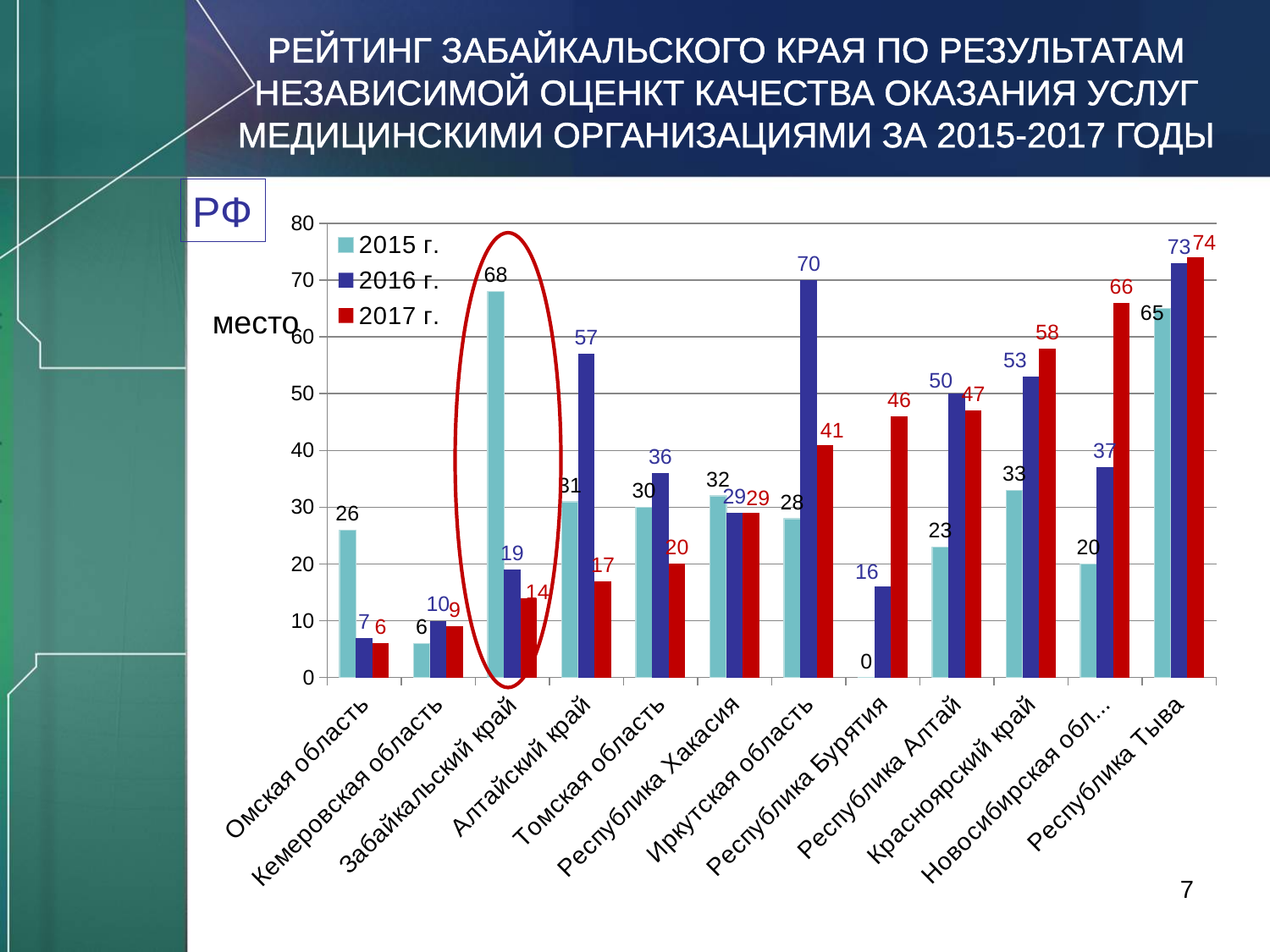

РЕЙТИНГ ЗАБАЙКАЛЬСКОГО КРАЯ ПО РЕЗУЛЬТАТАМ НЕЗАВИСИМОЙ ОЦЕНКТ КАЧЕСТВА ОКАЗАНИЯ УСЛУГ МЕДИЦИНСКИМИ ОРГАНИЗАЦИЯМИ ЗА 2015-2017 ГОДЫ
РФ

### Chart

| Category | 2015 г. | 2016 г. | 2017 г. |
|---|---|---|---|
| Омская область | 26.0 | 7.0 | 6.0 |
| Кемеровская область | 6.0 | 10.0 | 9.0 |
| Забайкальский край | 68.0 | 19.0 | 14.0 |
| Алтайский край | 31.0 | 57.0 | 17.0 |
| Томская область | 30.0 | 36.0 | 20.0 |
| Республика Хакасия | 32.0 | 29.0 | 29.0 |
| Иркутская область | 28.0 | 70.0 | 41.0 |
| Республика Бурятия | 0.0 | 16.0 | 46.0 |
| Республика Алтай | 23.0 | 50.0 | 47.0 |
| Красноярский край | 33.0 | 53.0 | 58.0 |
| Новосибирская область | 20.0 | 37.0 | 66.0 |
| Республика Тыва | 65.0 | 73.0 | 74.0 |
место
7